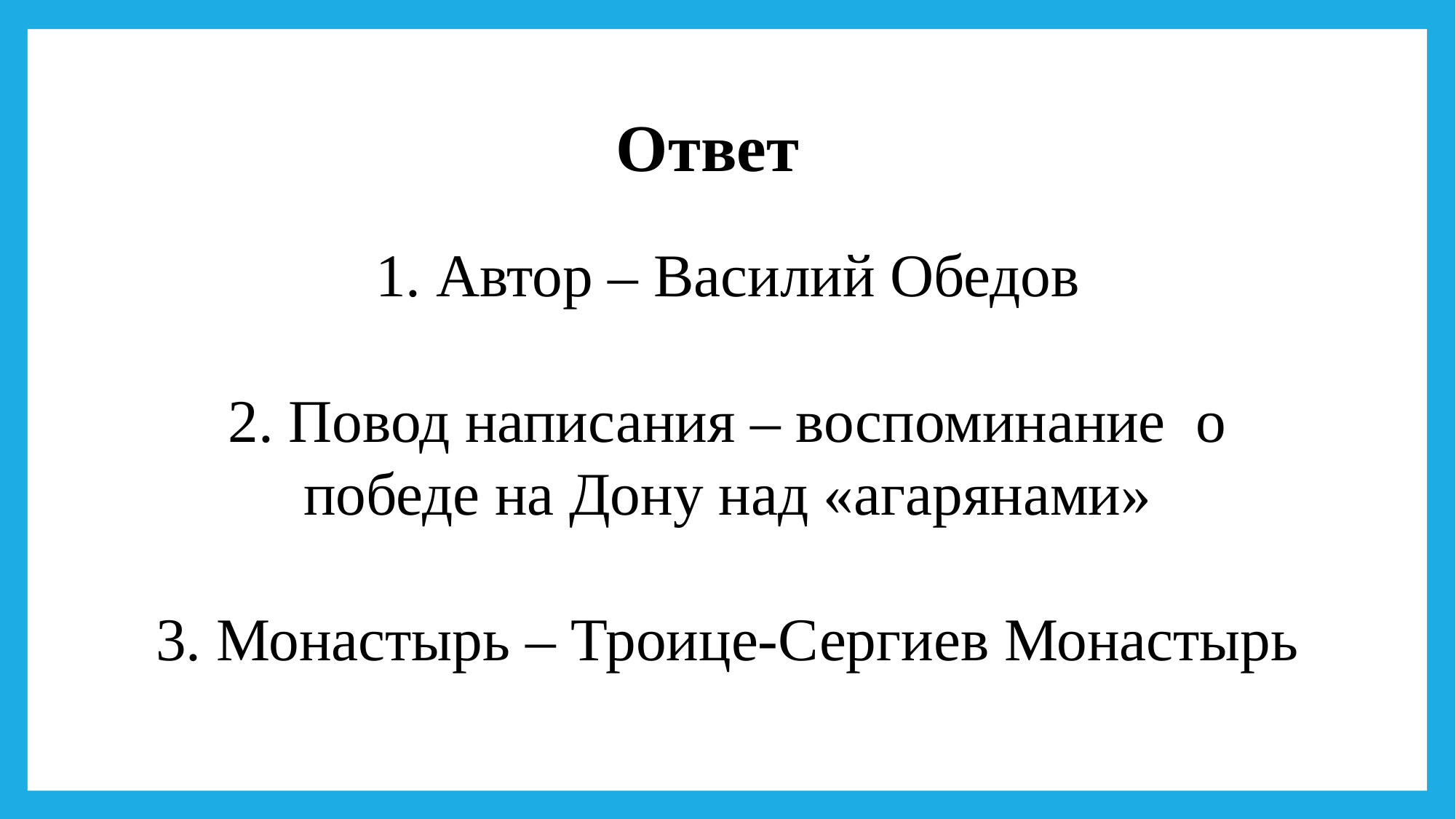

Ответ
1. Автор – Василий Обедов

2. Повод написания – воспоминание  о победе на Дону над «агарянами»

3. Монастырь – Троице-Сергиев Монастырь